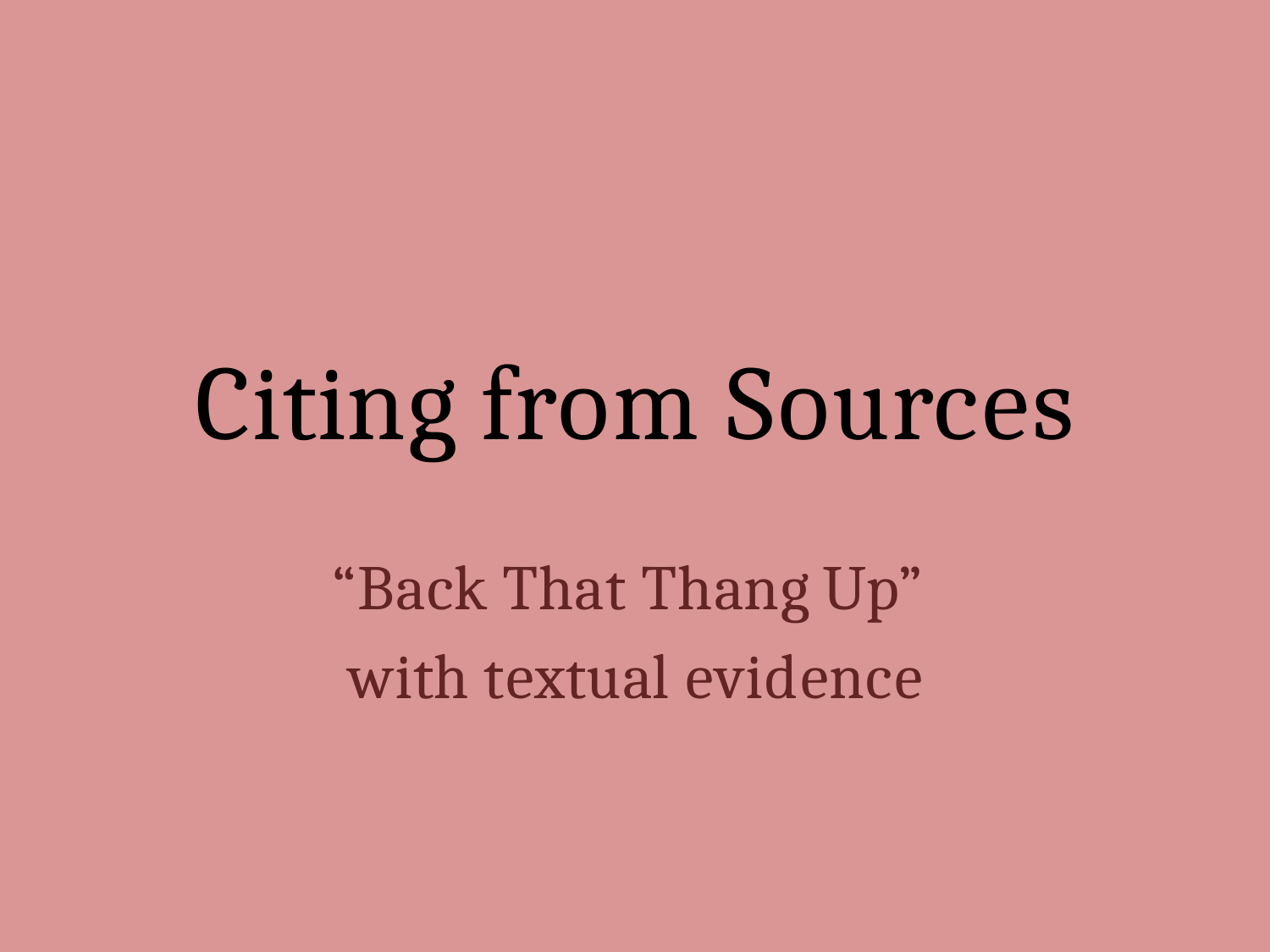

# Citing from Sources
“Back That Thang Up”
with textual evidence